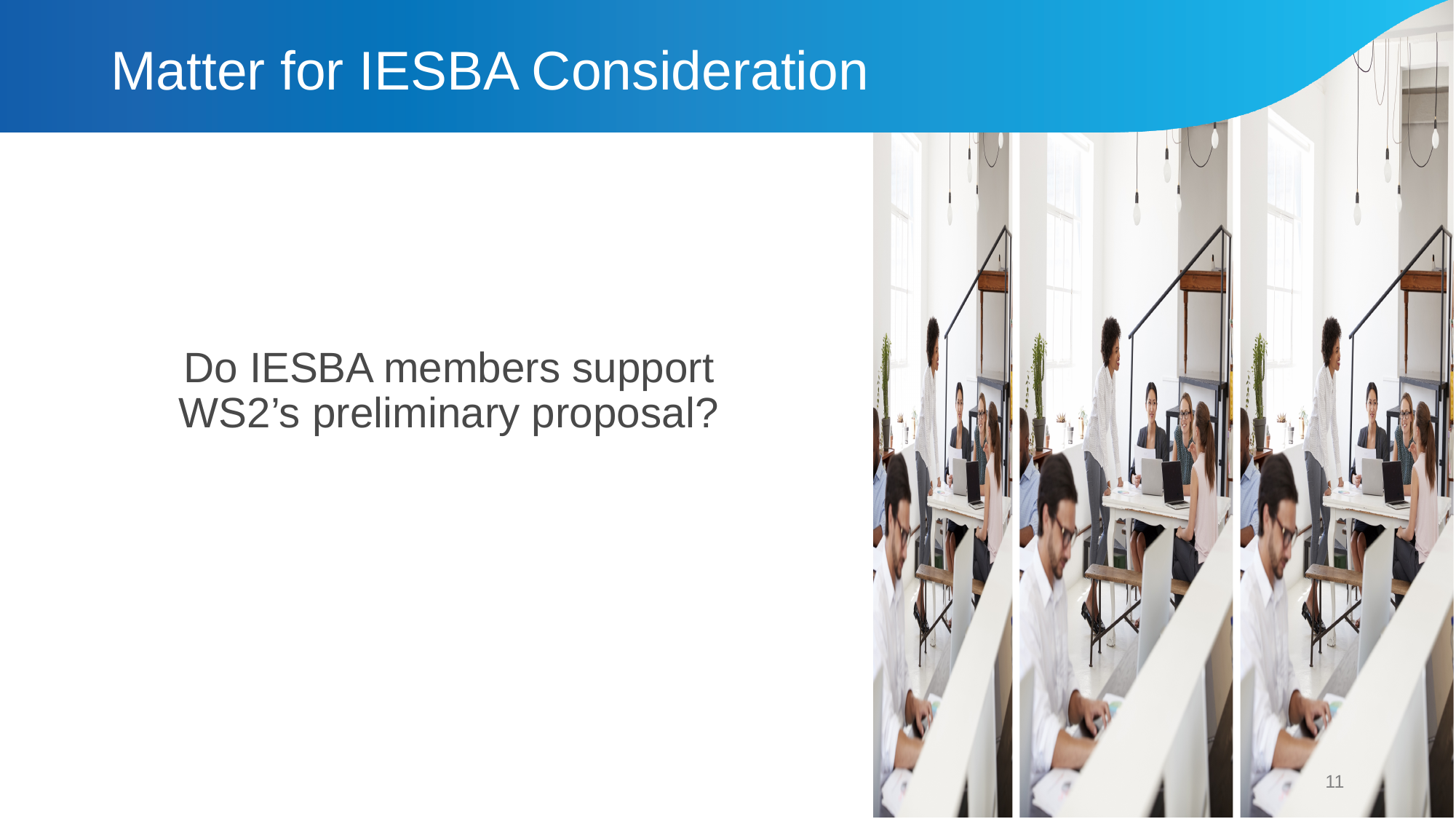

# Matter for IESBA Consideration
Do IESBA members support WS2’s preliminary proposal?
11